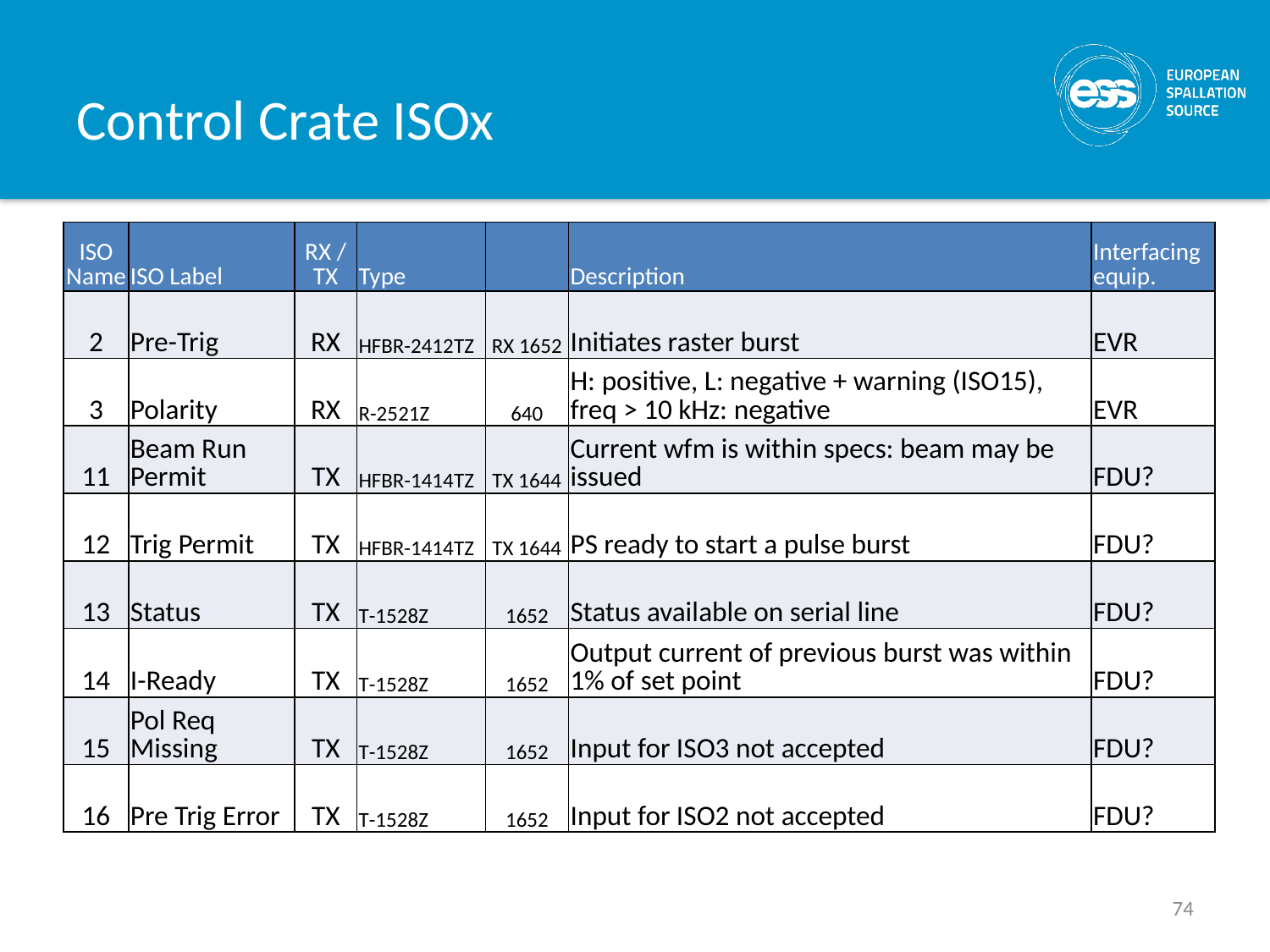

# Control Crate ISOx
| ISO Name | ISO Label | RX / TX | Type |  | Description | Interfacing equip. |
| --- | --- | --- | --- | --- | --- | --- |
| 2 | Pre-Trig | RX | HFBR-2412TZ | RX 1652 | Initiates raster burst | EVR |
| 3 | Polarity | RX | R-2521Z | 640 | H: positive, L: negative + warning (ISO15), freq > 10 kHz: negative | EVR |
| 11 | Beam Run Permit | TX | HFBR-1414TZ | TX 1644 | Current wfm is within specs: beam may be issued | FDU? |
| 12 | Trig Permit | TX | HFBR-1414TZ | TX 1644 | PS ready to start a pulse burst | FDU? |
| 13 | Status | TX | T-1528Z | 1652 | Status available on serial line | FDU? |
| 14 | I-Ready | TX | T-1528Z | 1652 | Output current of previous burst was within 1% of set point | FDU? |
| 15 | Pol Req Missing | TX | T-1528Z | 1652 | Input for ISO3 not accepted | FDU? |
| 16 | Pre Trig Error | TX | T-1528Z | 1652 | Input for ISO2 not accepted | FDU? |
74